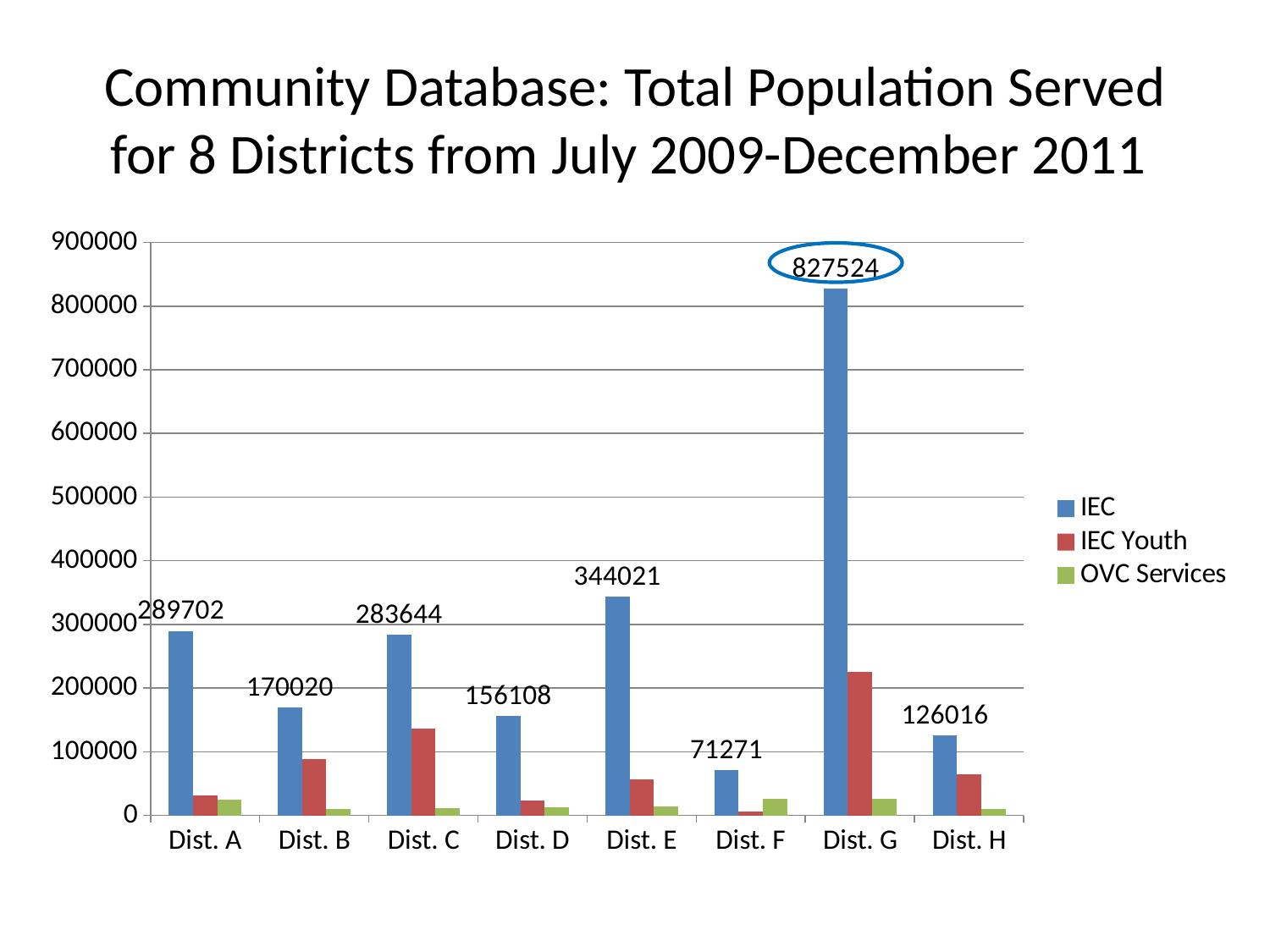

# Community Database: Total Population Served for 8 Districts from July 2009-December 2011

### Chart

| Category | IEC | IEC Youth | OVC Services |
|---|---|---|---|
| Dist. A | 289702.0 | 31736.0 | 25000.0 |
| Dist. B | 170020.0 | 88577.0 | 9500.0 |
| Dist. C | 283644.0 | 136786.0 | 11500.0 |
| Dist. D | 156108.0 | 22859.0 | 12500.0 |
| Dist. E | 344021.0 | 56430.0 | 13500.0 |
| Dist. F | 71271.0 | 6657.0 | 26000.0 |
| Dist. G | 827524.0 | 225389.0 | 26000.0 |
| Dist. H | 126016.0 | 64789.0 | 9500.0 |